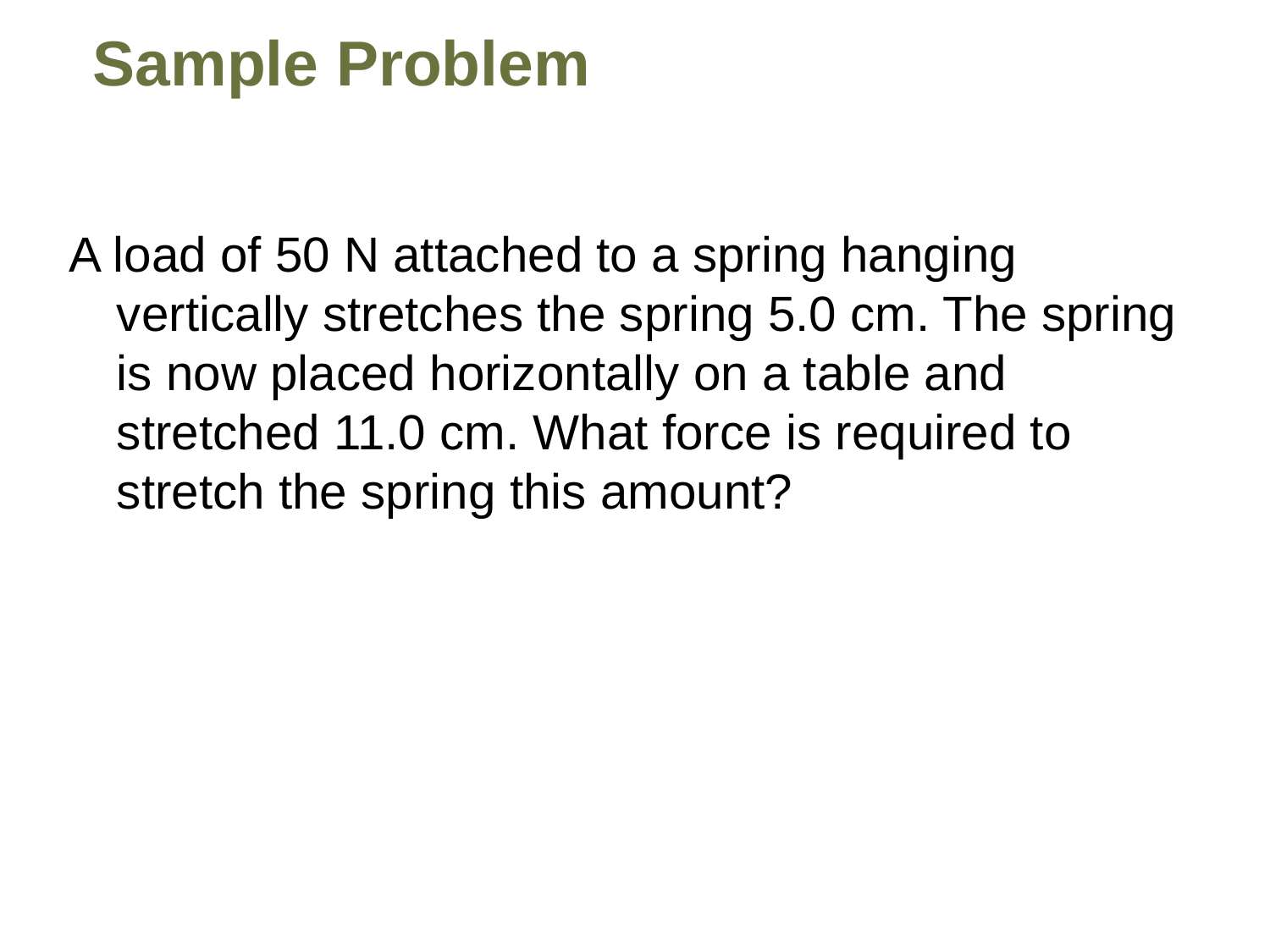

# Sample Problem
A load of 50 N attached to a spring hanging vertically stretches the spring 5.0 cm. The spring is now placed horizontally on a table and stretched 11.0 cm. What force is required to stretch the spring this amount?